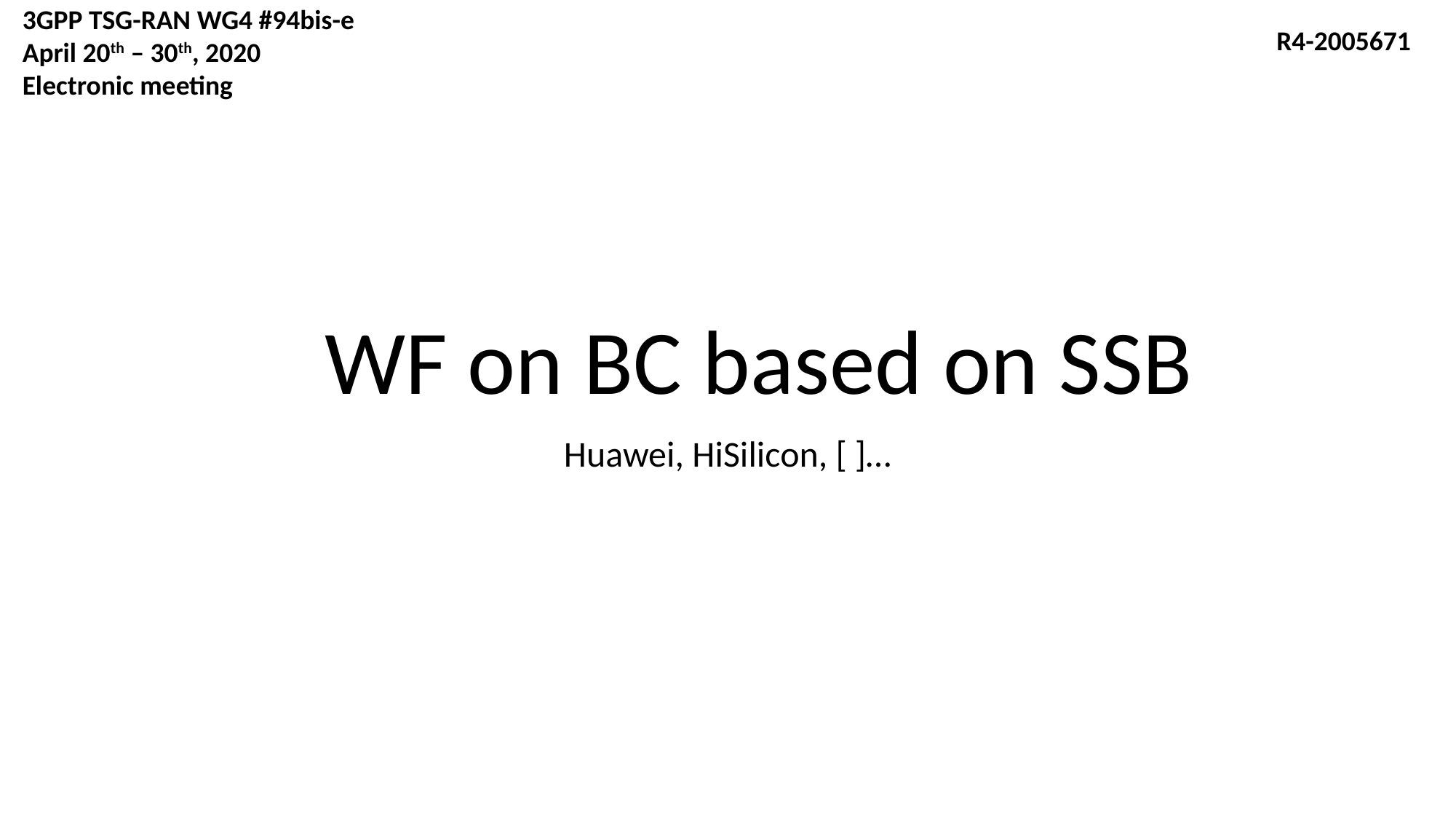

3GPP TSG-RAN WG4 #94bis-e
April 20th – 30th, 2020
Electronic meeting
R4-2005671
# WF on BC based on SSB
Huawei, HiSilicon, [ ]…